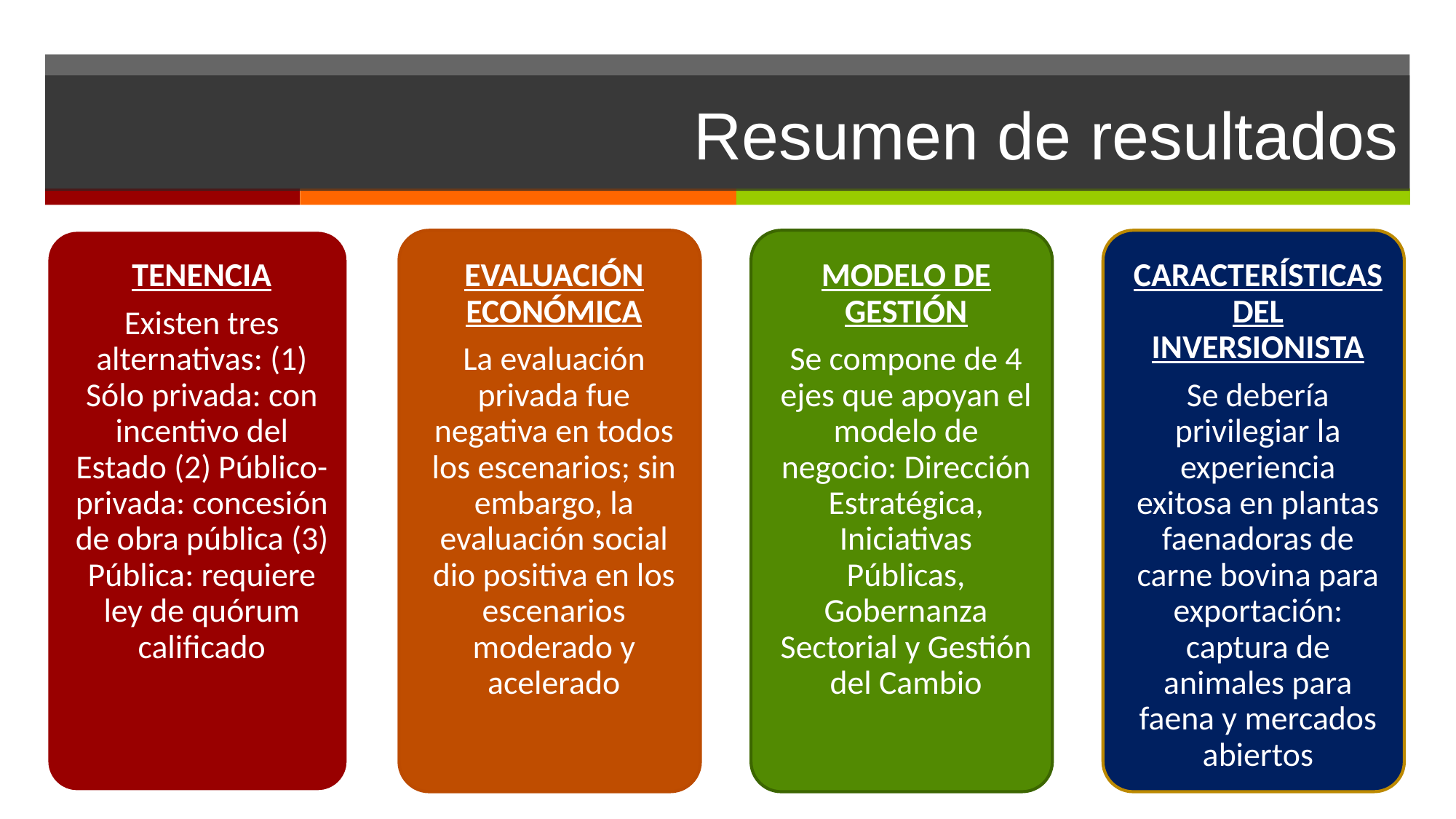

# Resumen de resultados
TENENCIA
Existen tres alternativas: (1) Sólo privada: con incentivo del Estado (2) Público-privada: concesión de obra pública (3) Pública: requiere ley de quórum calificado
EVALUACIÓN ECONÓMICA
La evaluación privada fue negativa en todos los escenarios; sin embargo, la evaluación social dio positiva en los escenarios moderado y acelerado
MODELO DE GESTIÓN
Se compone de 4 ejes que apoyan el modelo de negocio: Dirección Estratégica, Iniciativas Públicas, Gobernanza Sectorial y Gestión del Cambio
CARACTERÍSTICAS DEL INVERSIONISTA
Se debería privilegiar la experiencia exitosa en plantas faenadoras de carne bovina para exportación: captura de animales para faena y mercados abiertos